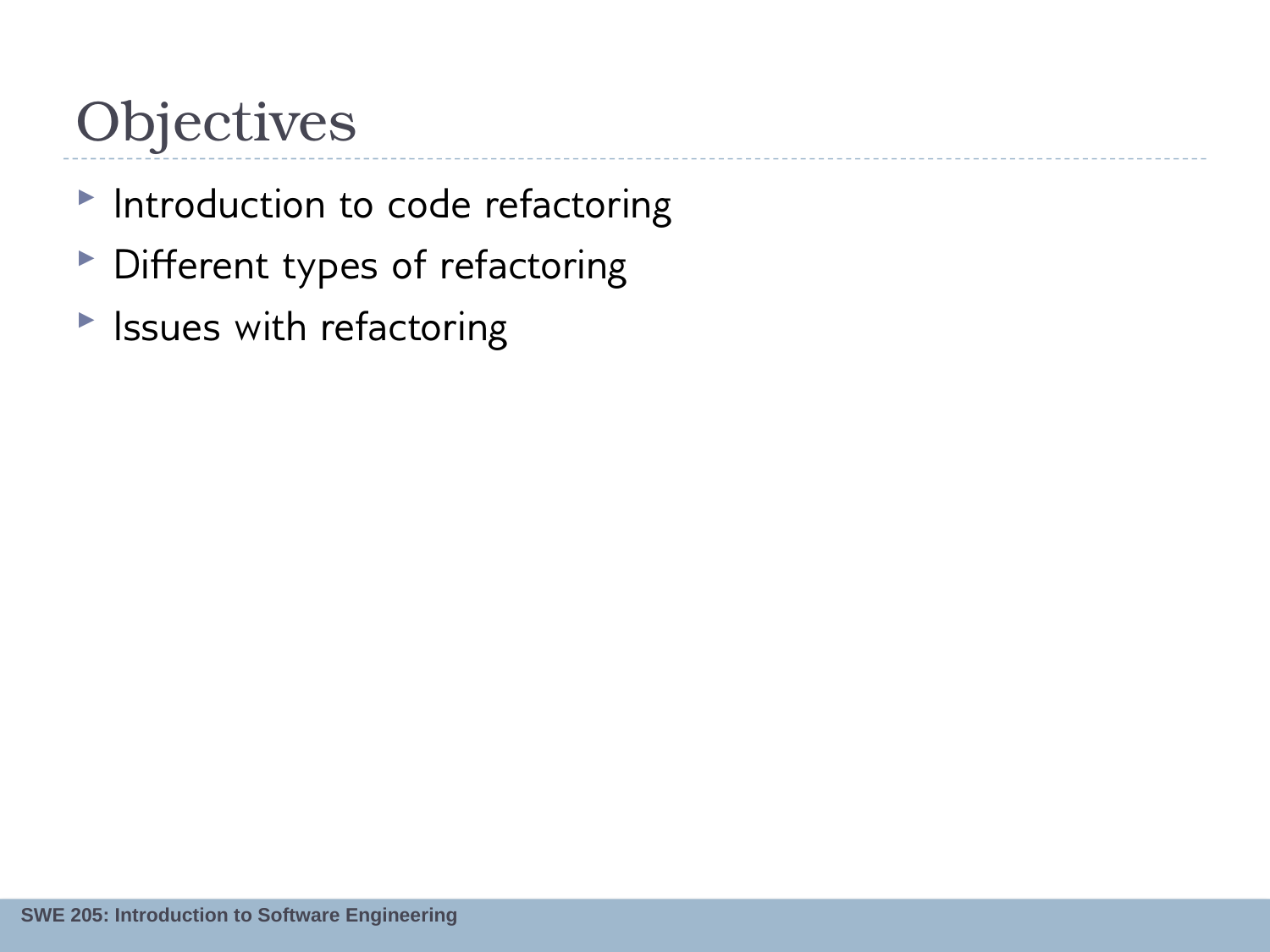

# Objectives
Introduction to code refactoring
Different types of refactoring
Issues with refactoring